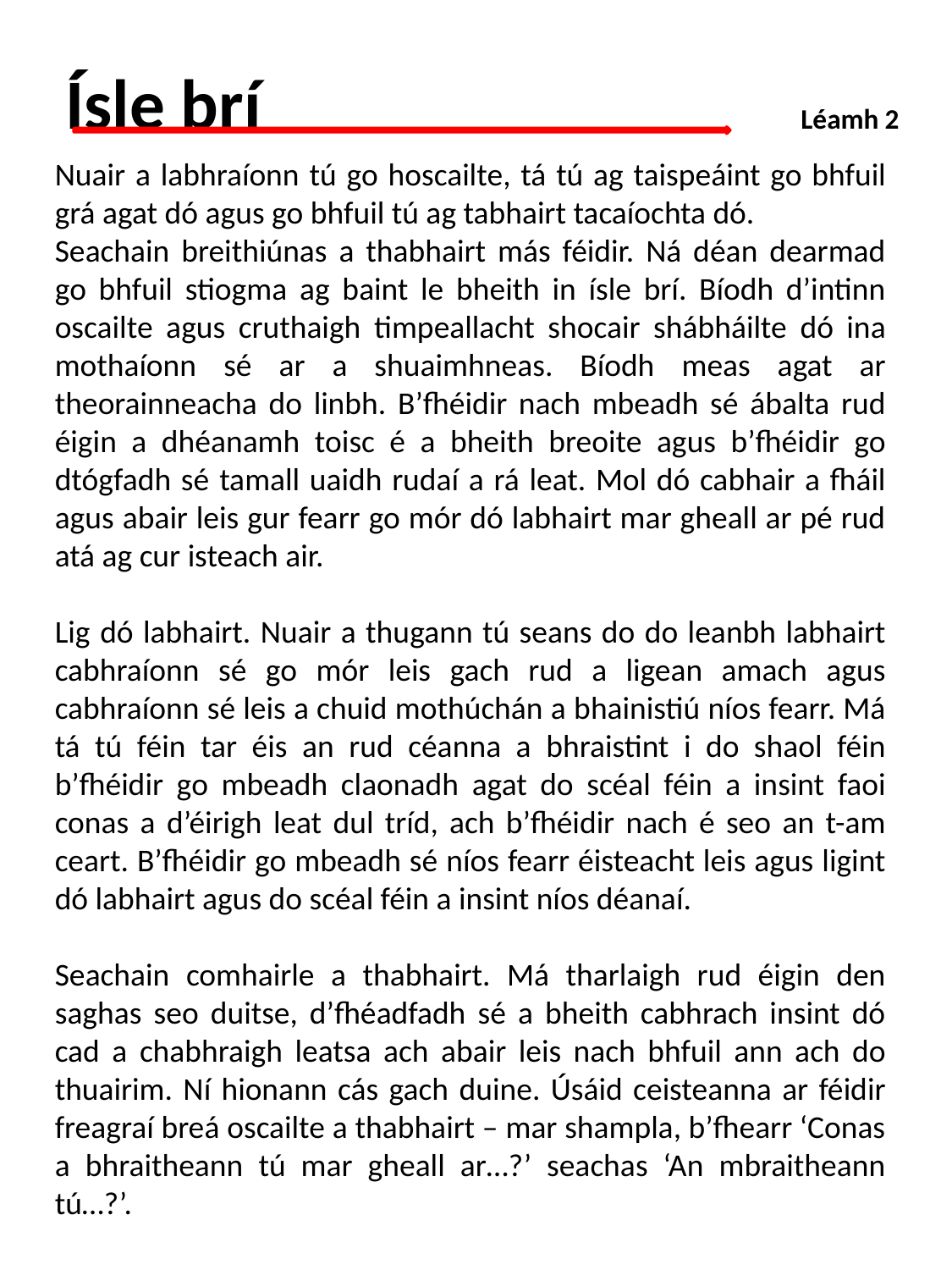

# Ísle brí				       Léamh 2

Nuair a labhraíonn tú go hoscailte, tá tú ag taispeáint go bhfuil grá agat dó agus go bhfuil tú ag tabhairt tacaíochta dó.
Seachain breithiúnas a thabhairt más féidir. Ná déan dearmad go bhfuil stiogma ag baint le bheith in ísle brí. Bíodh d’intinn oscailte agus cruthaigh timpeallacht shocair shábháilte dó ina mothaíonn sé ar a shuaimhneas. Bíodh meas agat ar theorainneacha do linbh. B’fhéidir nach mbeadh sé ábalta rud éigin a dhéanamh toisc é a bheith breoite agus b’fhéidir go dtógfadh sé tamall uaidh rudaí a rá leat. Mol dó cabhair a fháil agus abair leis gur fearr go mór dó labhairt mar gheall ar pé rud atá ag cur isteach air.

Lig dó labhairt. Nuair a thugann tú seans do do leanbh labhairt cabhraíonn sé go mór leis gach rud a ligean amach agus cabhraíonn sé leis a chuid mothúchán a bhainistiú níos fearr. Má tá tú féin tar éis an rud céanna a bhraistint i do shaol féin b’fhéidir go mbeadh claonadh agat do scéal féin a insint faoi conas a d’éirigh leat dul tríd, ach b’fhéidir nach é seo an t-am ceart. B’fhéidir go mbeadh sé níos fearr éisteacht leis agus ligint dó labhairt agus do scéal féin a insint níos déanaí.

Seachain comhairle a thabhairt. Má tharlaigh rud éigin den saghas seo duitse, d’fhéadfadh sé a bheith cabhrach insint dó cad a chabhraigh leatsa ach abair leis nach bhfuil ann ach do thuairim. Ní hionann cás gach duine. Úsáid ceisteanna ar féidir freagraí breá oscailte a thabhairt – mar shampla, b’fhearr ‘Conas a bhraitheann tú mar gheall ar…?’ seachas ‘An mbraitheann tú…?’.